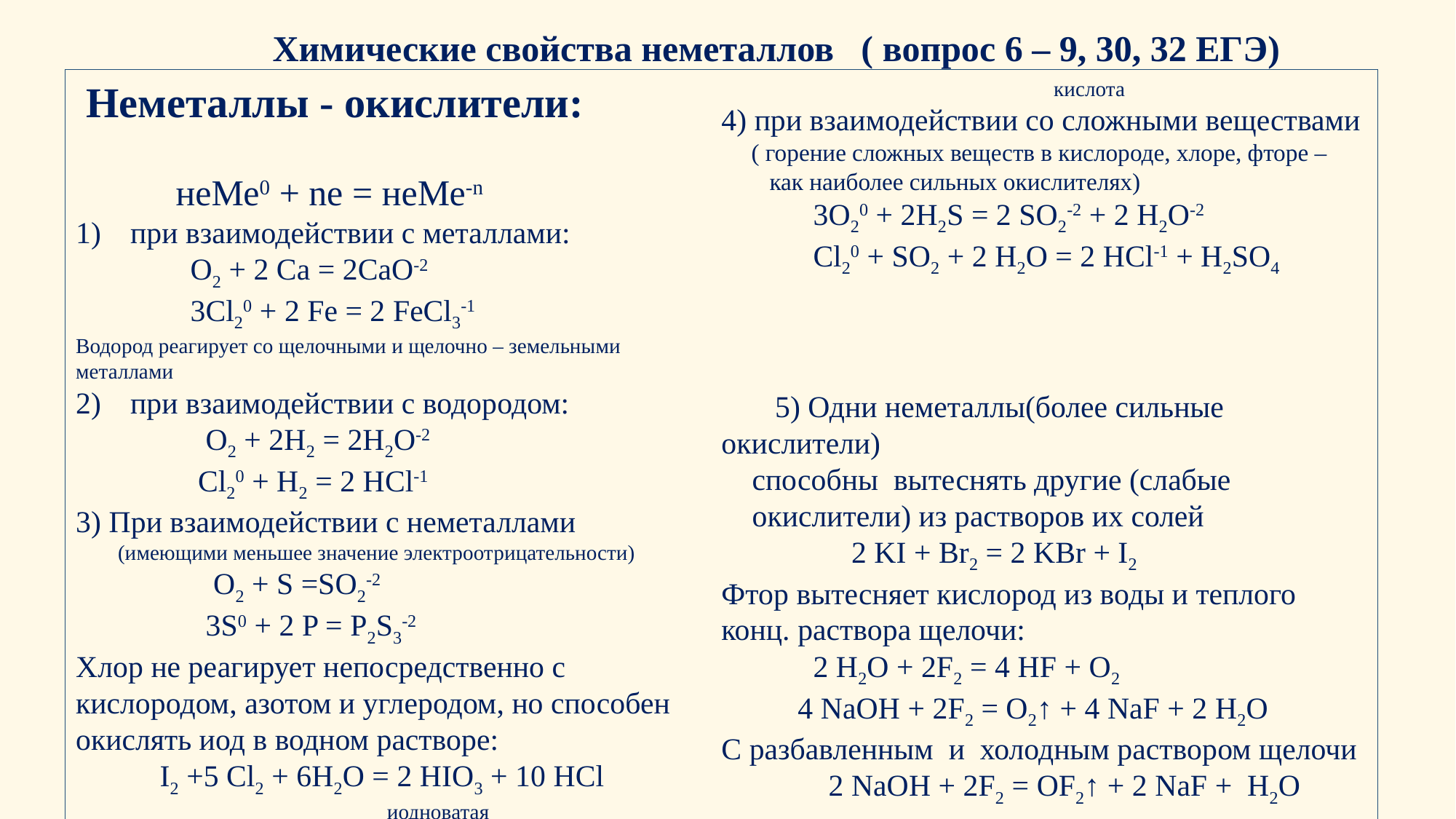

Химические свойства неметаллов   ( вопрос 6 – 9, 30, 32 ЕГЭ)

 Неметаллы - окислители:
           неМе0 + ne = неМе-n
при взаимодействии с металлами:
               O2 + 2 Ca = 2CaO-2
               3Cl20 + 2 Fe = 2 FeCl3-1
Водород реагирует со щелочными и щелочно – земельными металлами
при взаимодействии с водородом:
                 O2 + 2H2 = 2H2O-2
                Cl20 + H2 = 2 HCl-1
3) При взаимодействии с неметаллами
        (имеющими меньшее значение электроотрицательности)
                  O2 + S =SO2-2
                 3S0 + 2 P = P2S3-2
Хлор не реагирует непосредственно с кислородом, азотом и углеродом, но способен окислять иод в водном растворе:
           I2 +5 Cl2 + 6H2O = 2 HIO3 + 10 HCl
                                                           иодноватая
                                                               кислота
4) при взаимодействии со сложными веществами
     ( горение сложных веществ в кислороде, хлоре, фторе –
        как наиболее сильных окислителях)
            3O20 + 2H2S = 2 SO2-2 + 2 H2O-2
            Cl20 + SO2 + 2 H2O = 2 HCl-1 + H2SO4
                                                                                            5) Одни неметаллы(более сильные окислители)
    способны  вытеснять другие (слабые
    окислители) из растворов их солей
                 2 KI + Br2 = 2 KBr + I2
Фтор вытесняет кислород из воды и теплого конц. раствора щелочи:
            2 H2O + 2F2 = 4 HF + O2
          4 NaOH + 2F2 = O2↑ + 4 NaF + 2 H2O
С разбавленным  и  холодным раствором щелочи
              2 NaOH + 2F2 = OF2↑ + 2 NaF +  H2O